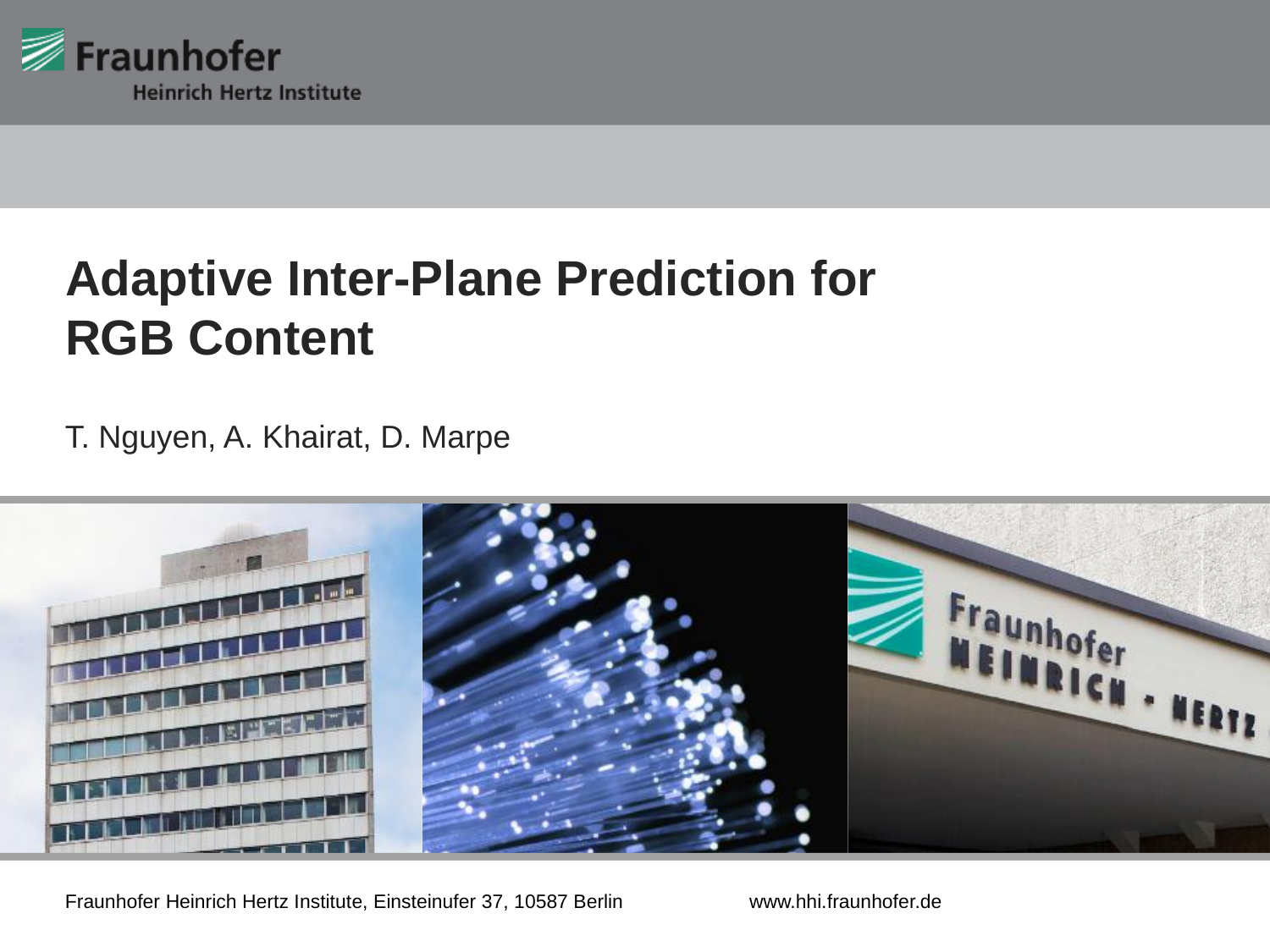

Adaptive Inter-Plane Prediction for RGB Content
T. Nguyen, A. Khairat, D. Marpe